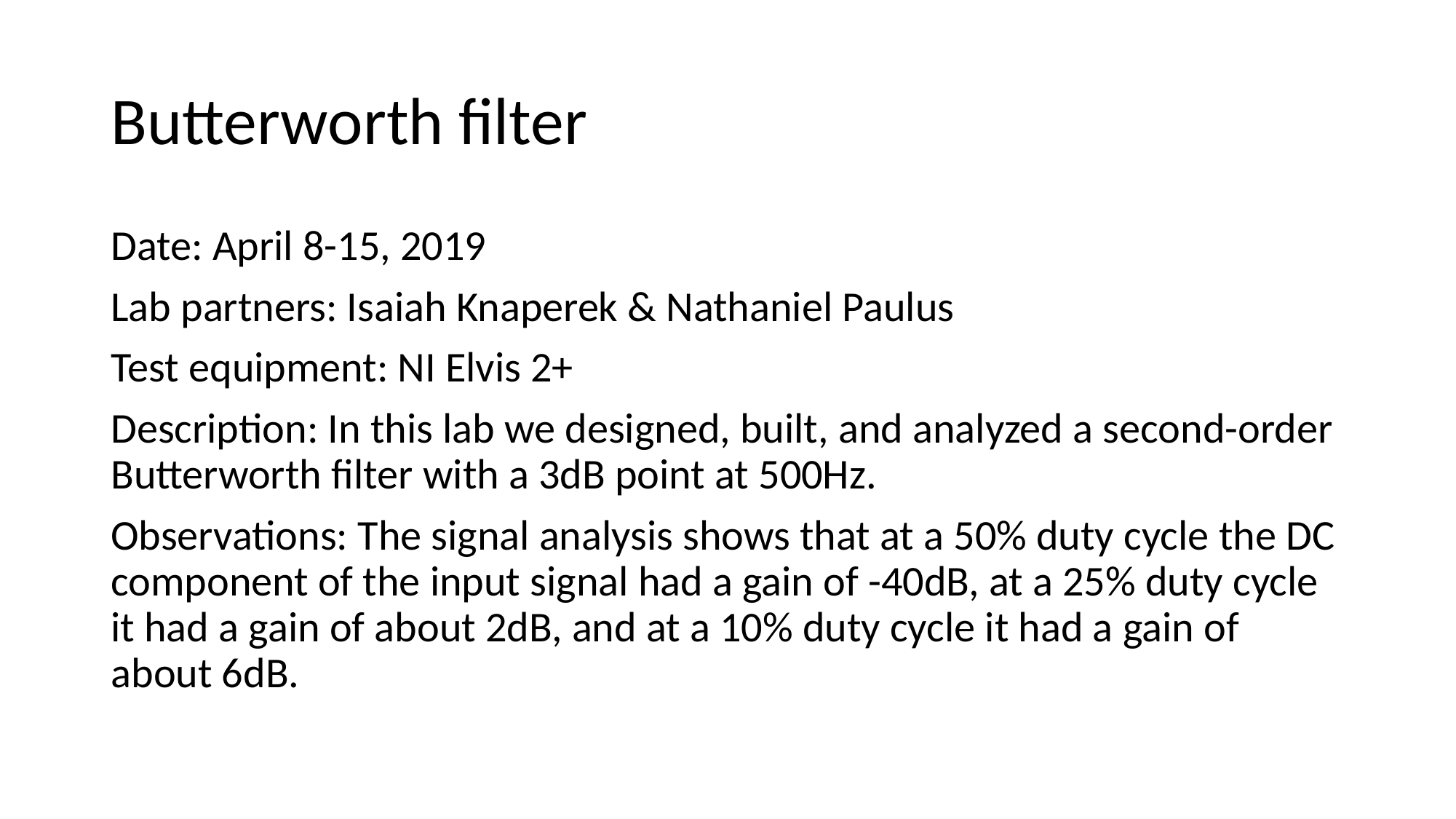

# Butterworth filter
Date: April 8-15, 2019
Lab partners: Isaiah Knaperek & Nathaniel Paulus
Test equipment: NI Elvis 2+
Description: In this lab we designed, built, and analyzed a second-order Butterworth filter with a 3dB point at 500Hz.
Observations: The signal analysis shows that at a 50% duty cycle the DC component of the input signal had a gain of -40dB, at a 25% duty cycle it had a gain of about 2dB, and at a 10% duty cycle it had a gain of about 6dB.